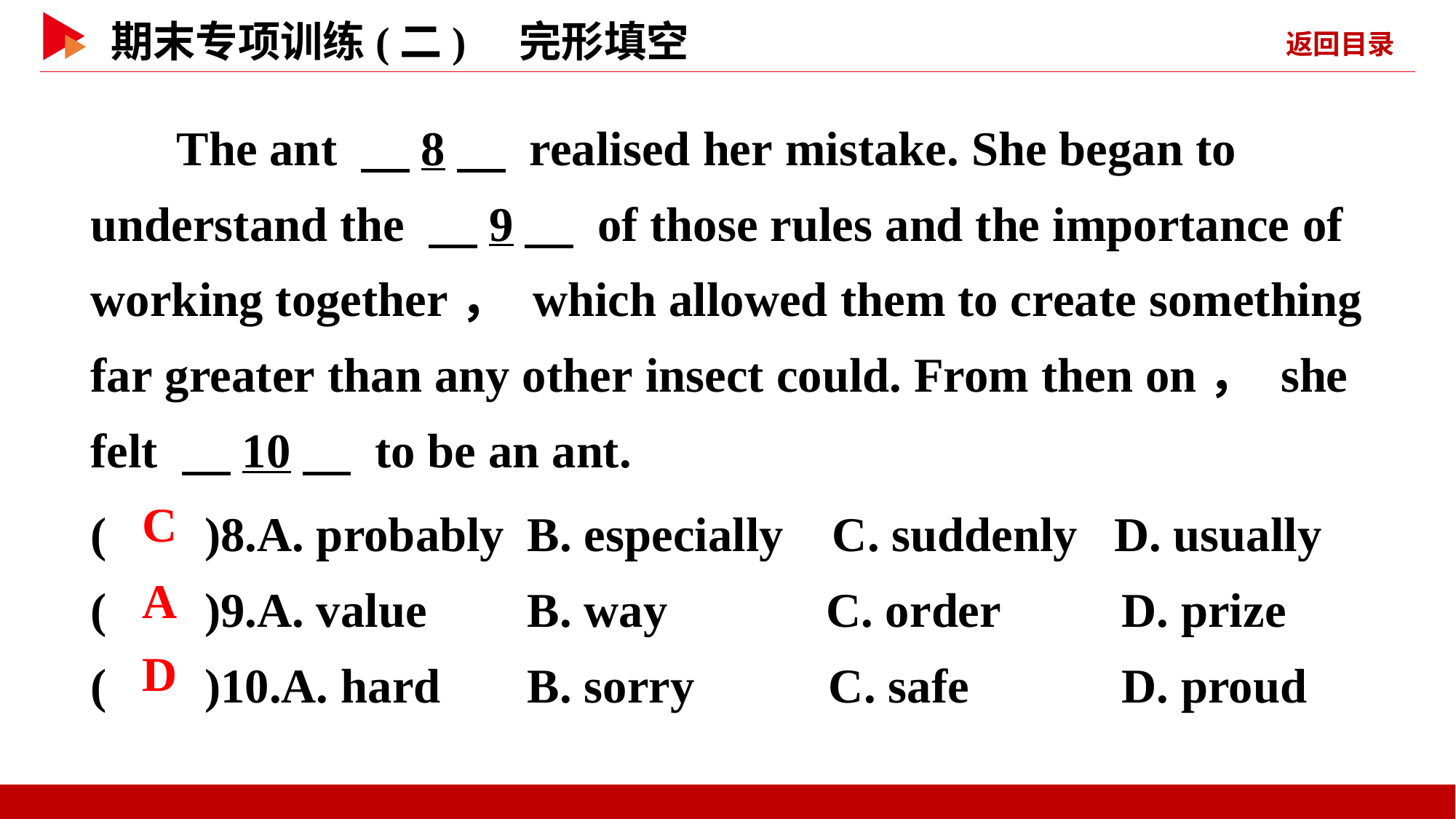

The ant 　8　 realised her mistake. She began to understand the 　9　 of those rules and the importance of working together， which allowed them to create something far greater than any other insect could. From then on， she felt 　10　 to be an ant.
(        )8.A. probably	B. especially    C. suddenly   D. usually
(        )9.A. value	B. way             C. order	    D. prize
(        )10.A. hard	B. sorry           C. safe	    D. proud
   C
   A
   D